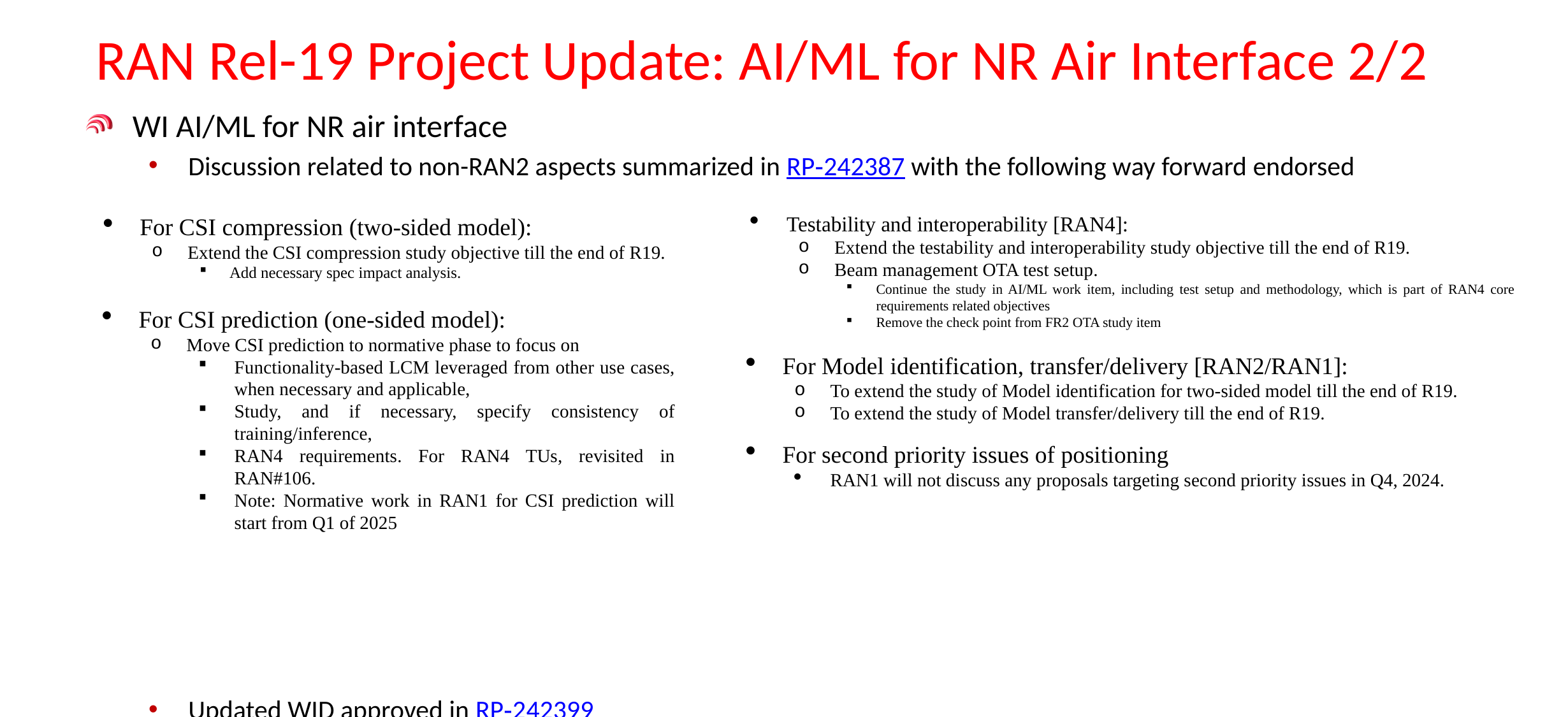

# RAN Rel-19 Project Update: AI/ML for NR Air Interface 2/2
WI AI/ML for NR air interface
Discussion related to non-RAN2 aspects summarized in RP‑242387 with the following way forward endorsed

Updated WID approved in RP‑242399
Testability and interoperability [RAN4]:
Extend the testability and interoperability study objective till the end of R19.
Beam management OTA test setup.
Continue the study in AI/ML work item, including test setup and methodology, which is part of RAN4 core requirements related objectives
Remove the check point from FR2 OTA study item
For CSI compression (two-sided model):
Extend the CSI compression study objective till the end of R19.
Add necessary spec impact analysis.

For CSI prediction (one-sided model):
Move CSI prediction to normative phase to focus on
Functionality-based LCM leveraged from other use cases, when necessary and applicable,
Study, and if necessary, specify consistency of training/inference,
RAN4 requirements. For RAN4 TUs, revisited in RAN#106.
Note: Normative work in RAN1 for CSI prediction will start from Q1 of 2025
For Model identification, transfer/delivery [RAN2/RAN1]:
To extend the study of Model identification for two-sided model till the end of R19.
To extend the study of Model transfer/delivery till the end of R19.

For second priority issues of positioning
RAN1 will not discuss any proposals targeting second priority issues in Q4, 2024.